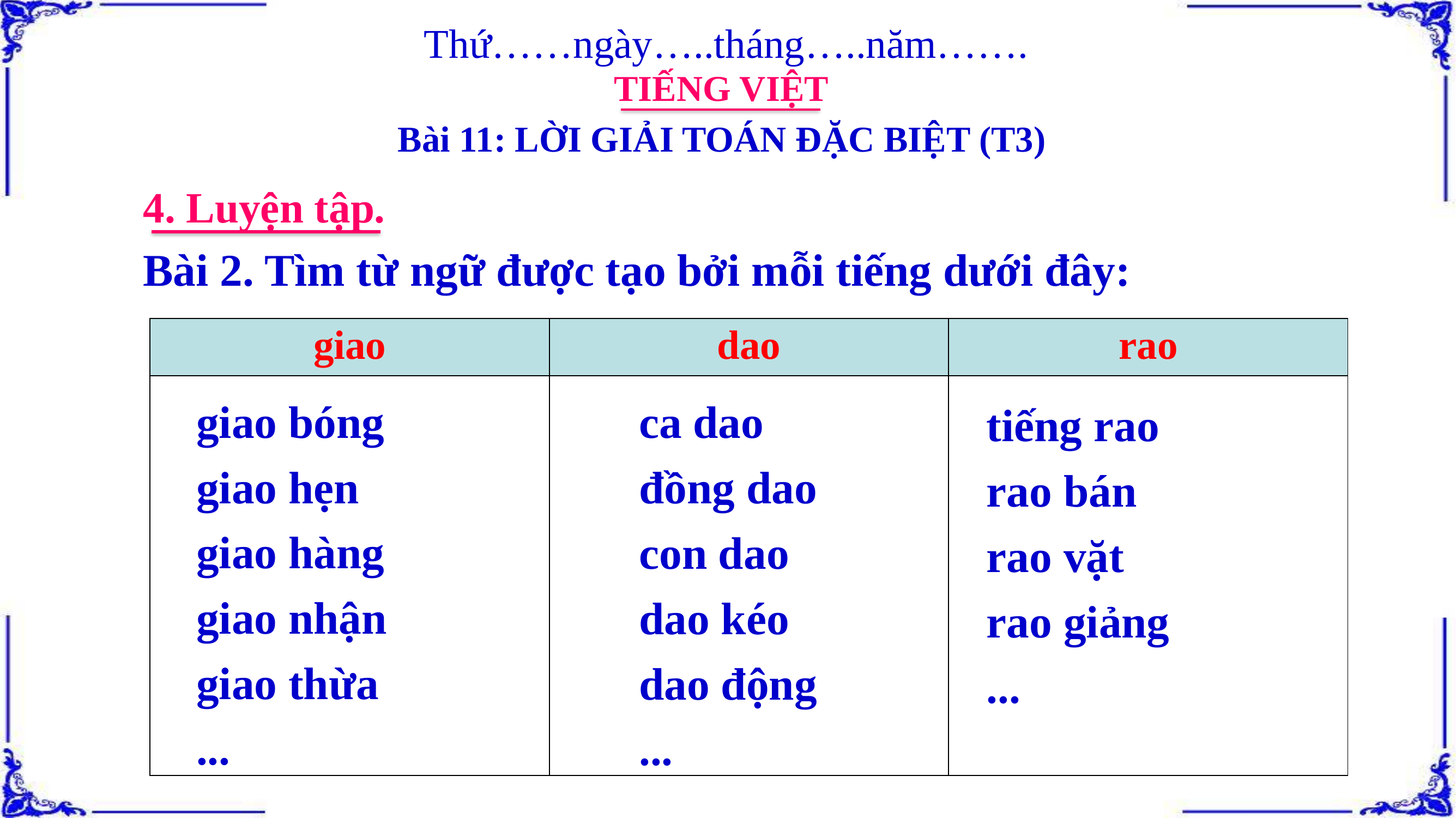

dao
rao
giao
Thứ……ngày…..tháng…..năm…….
TIẾNG VIỆT
Bài 11: LỜI GIẢI TOÁN ĐẶC BIỆT (T3)
4. Luyện tập.
Bài 2. Tìm từ ngữ được tạo bởi mỗi tiếng dưới đây:
| giao | dao | rao |
| --- | --- | --- |
|  |  |  |
giao bóng
giao hẹn
giao hàng
giao nhận
giao thừa
...
ca dao
đồng dao
con dao
dao kéo
dao động
...
tiếng rao
rao bán
rao vặt
rao giảng
...